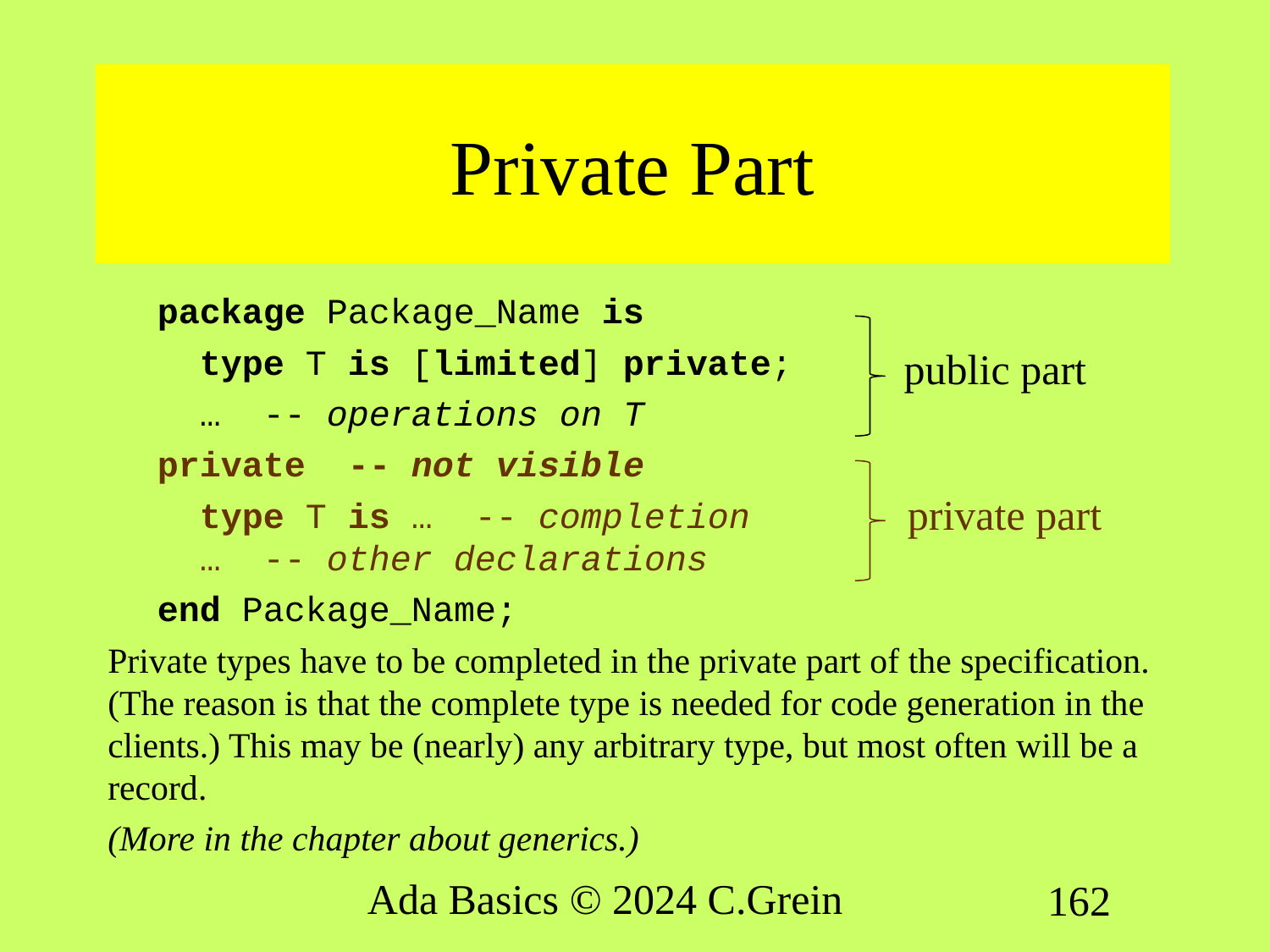

# Private Part
package Package_Name is
  type T is [limited] private;
  …  -- operations on T
private  -- not visible
  type T is …  -- completion
  …  -- other declarations
end Package_Name;
Private types have to be completed in the private part of the specification. (The reason is that the complete type is needed for code generation in the clients.) This may be (nearly) any arbitrary type, but most often will be a record.
(More in the chapter about generics.)

public part

private part
Ada Basics © 2024 C.Grein
162